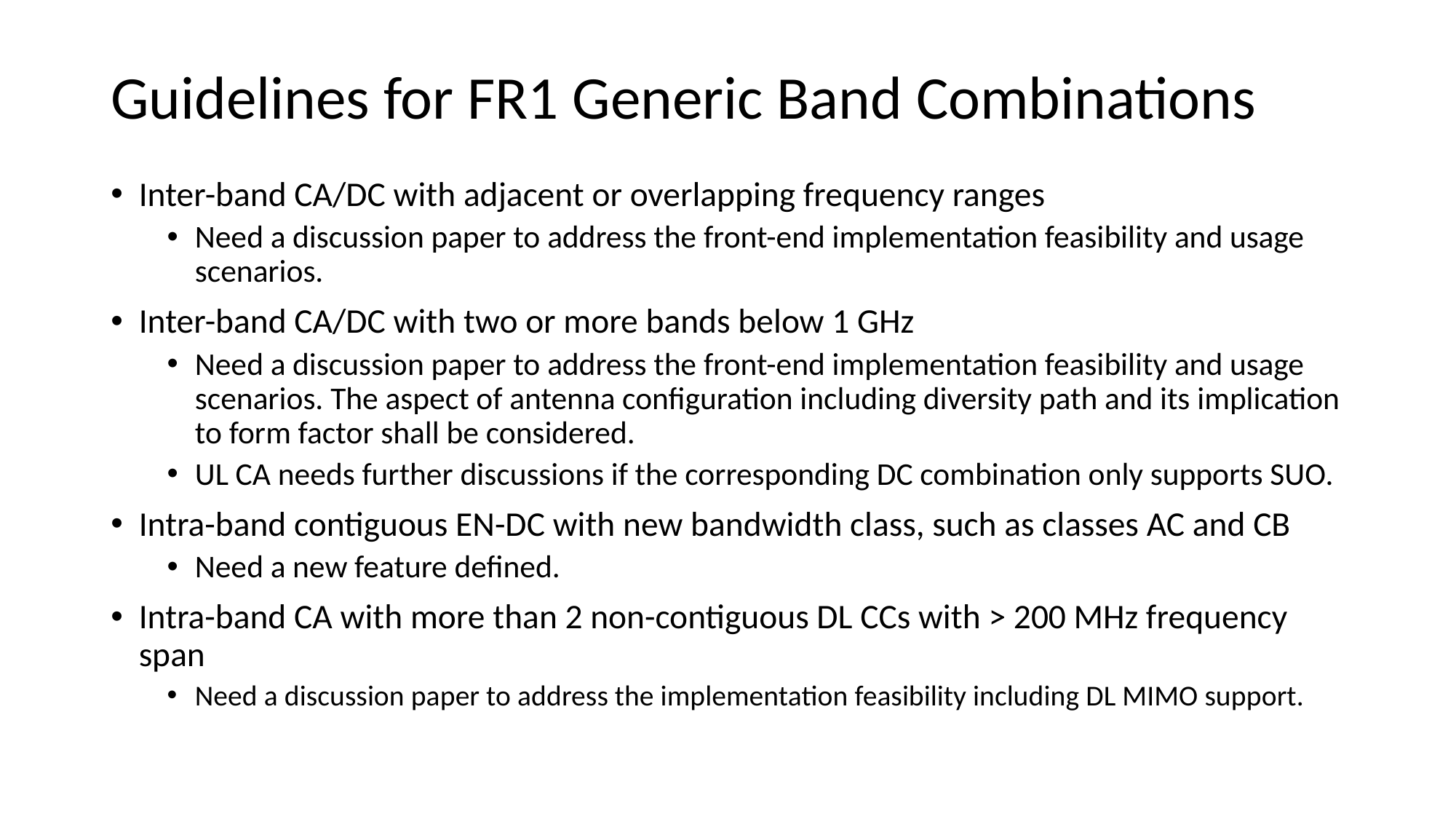

# Guidelines for FR1 Generic Band Combinations
Inter-band CA/DC with adjacent or overlapping frequency ranges
Need a discussion paper to address the front-end implementation feasibility and usage scenarios.
Inter-band CA/DC with two or more bands below 1 GHz
Need a discussion paper to address the front-end implementation feasibility and usage scenarios. The aspect of antenna configuration including diversity path and its implication to form factor shall be considered.
UL CA needs further discussions if the corresponding DC combination only supports SUO.
Intra-band contiguous EN-DC with new bandwidth class, such as classes AC and CB
Need a new feature defined.
Intra-band CA with more than 2 non-contiguous DL CCs with > 200 MHz frequency span
Need a discussion paper to address the implementation feasibility including DL MIMO support.